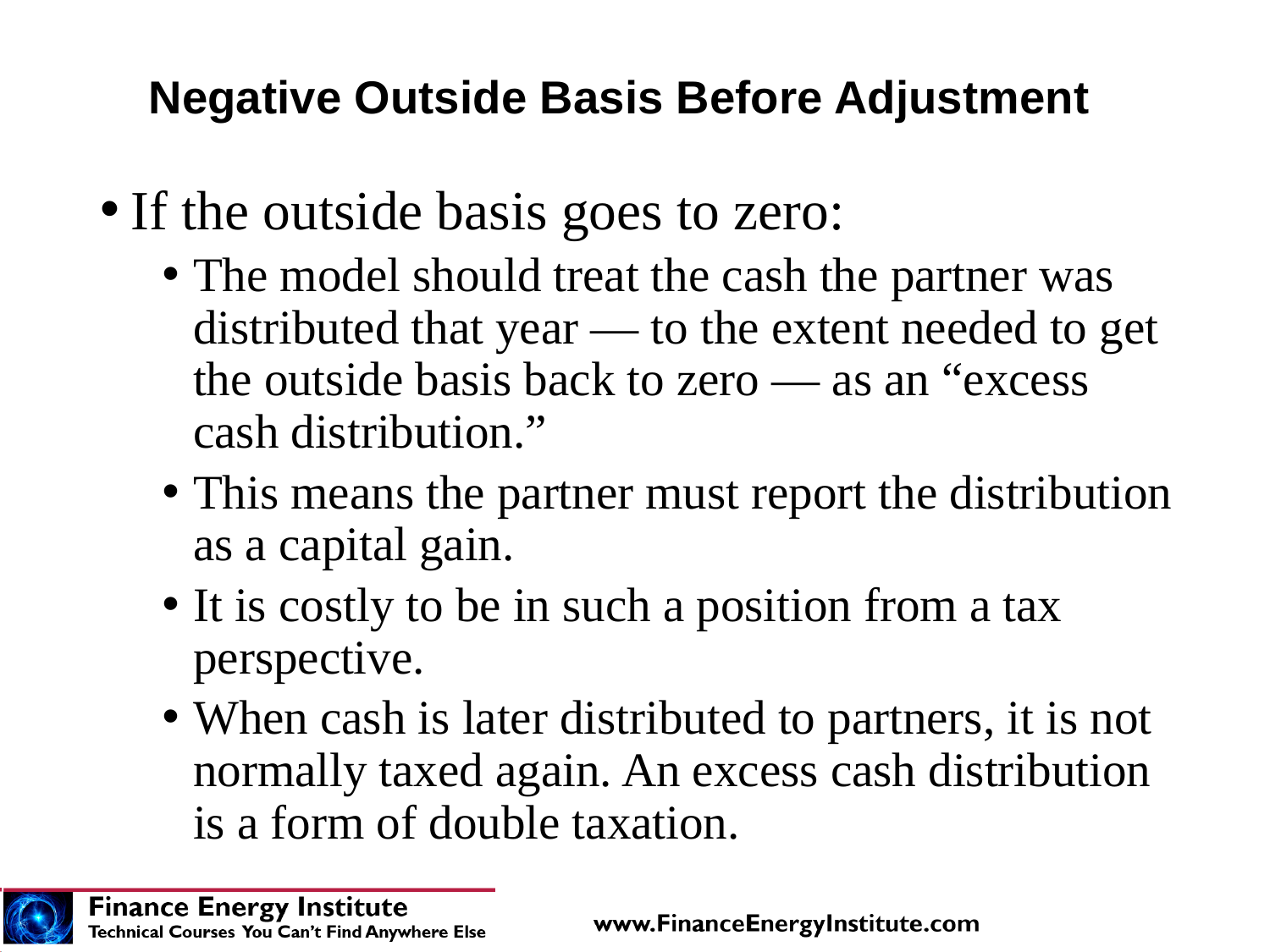

# Negative Outside Basis Before Adjustment
If the outside basis goes to zero:
The model should treat the cash the partner was distributed that year — to the extent needed to get the outside basis back to zero — as an “excess cash distribution.”
This means the partner must report the distribution as a capital gain.
It is costly to be in such a position from a tax perspective.
When cash is later distributed to partners, it is not normally taxed again. An excess cash distribution is a form of double taxation.